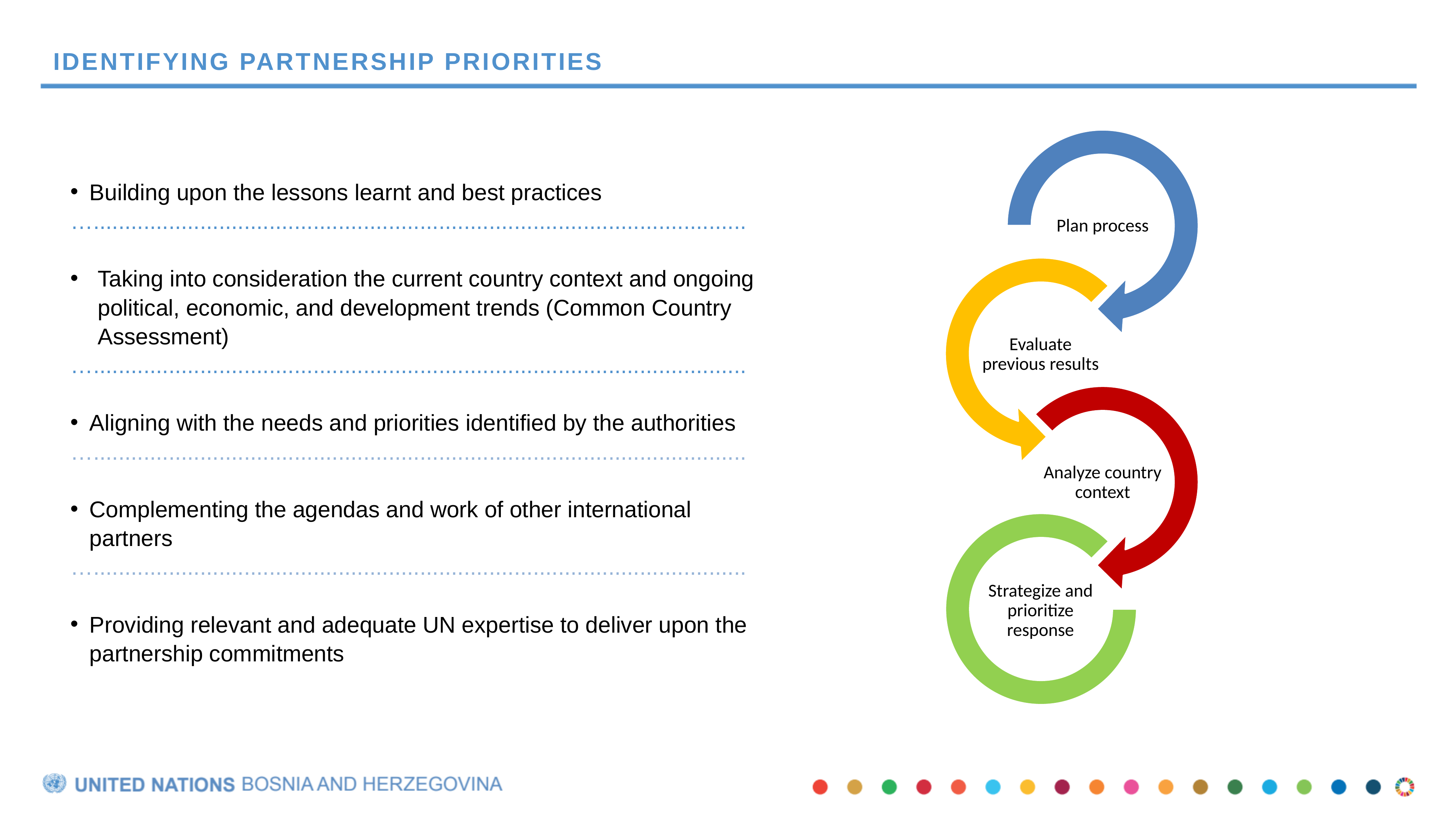

# IDENTIFYING partnership PRIORITIES
Plan process
Evaluate previous results

Analyze country context
Strategize and prioritize response

Building upon the lessons learnt and best practices
…........................................................................................................

Taking into consideration the current country context and ongoing political, economic, and development trends (Common Country Assessment)
…........................................................................................................

Aligning with the needs and priorities identified by the authorities
…........................................................................................................

Complementing the agendas and work of other international partners
…........................................................................................................

Providing relevant and adequate UN expertise to deliver upon the partnership commitments